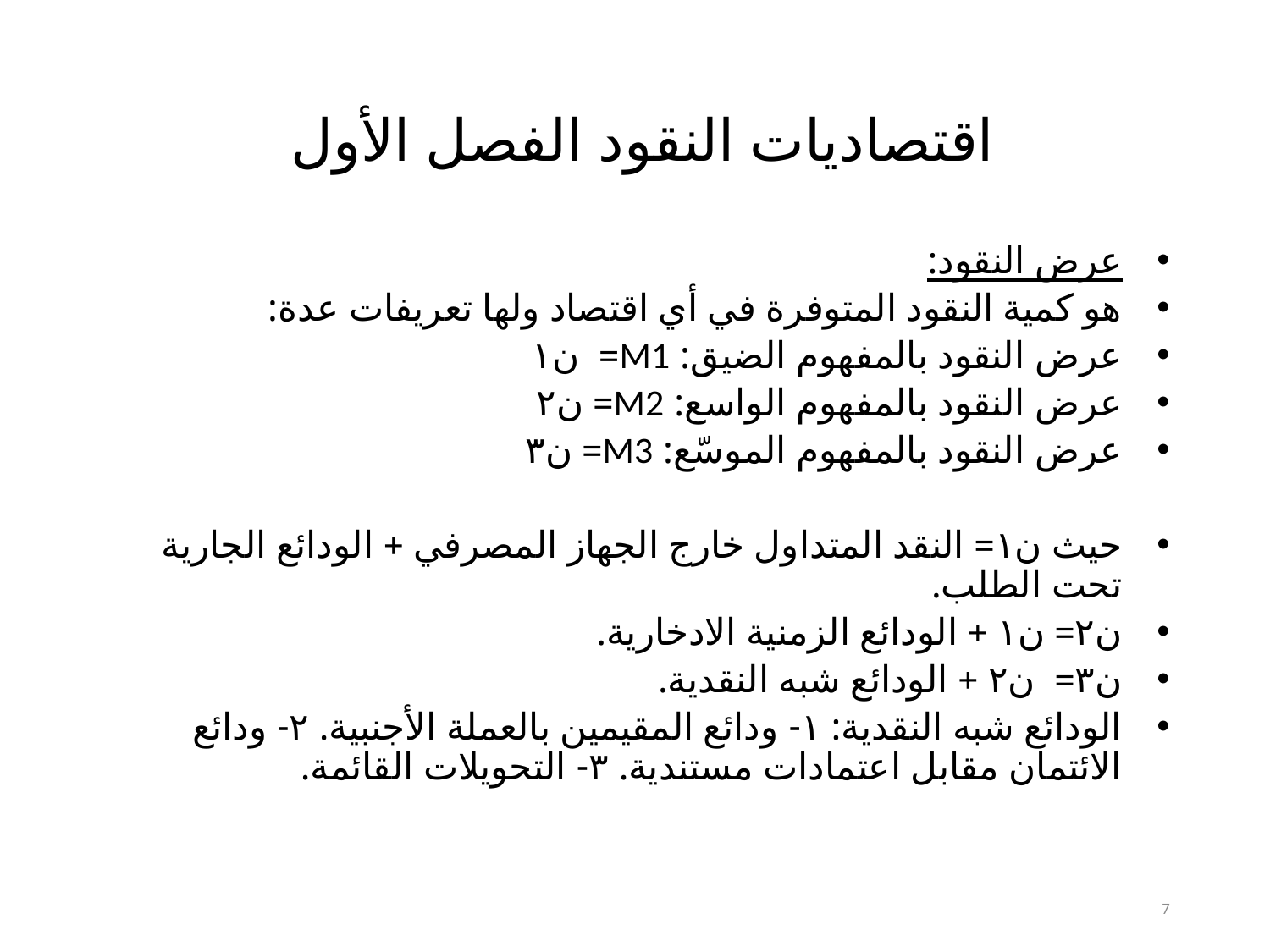

# اقتصاديات النقود الفصل الأول

عرض النقود:
هو كمية النقود المتوفرة في أي اقتصاد ولها تعريفات عدة:
عرض النقود بالمفهوم الضيق: M1=  ن١
عرض النقود بالمفهوم الواسع: M2= ن٢
عرض النقود بالمفهوم الموسّع: M3= ن٣

حيث ن١= النقد المتداول خارج الجهاز المصرفي + الودائع الجارية تحت الطلب.
ن٢= ن١ + الودائع الزمنية الادخارية.
ن٣=  ن٢ + الودائع شبه النقدية.
الودائع شبه النقدية: ١- ودائع المقيمين بالعملة الأجنبية. ٢- ودائع الائتمان مقابل اعتمادات مستندية. ٣- التحويلات القائمة.

7